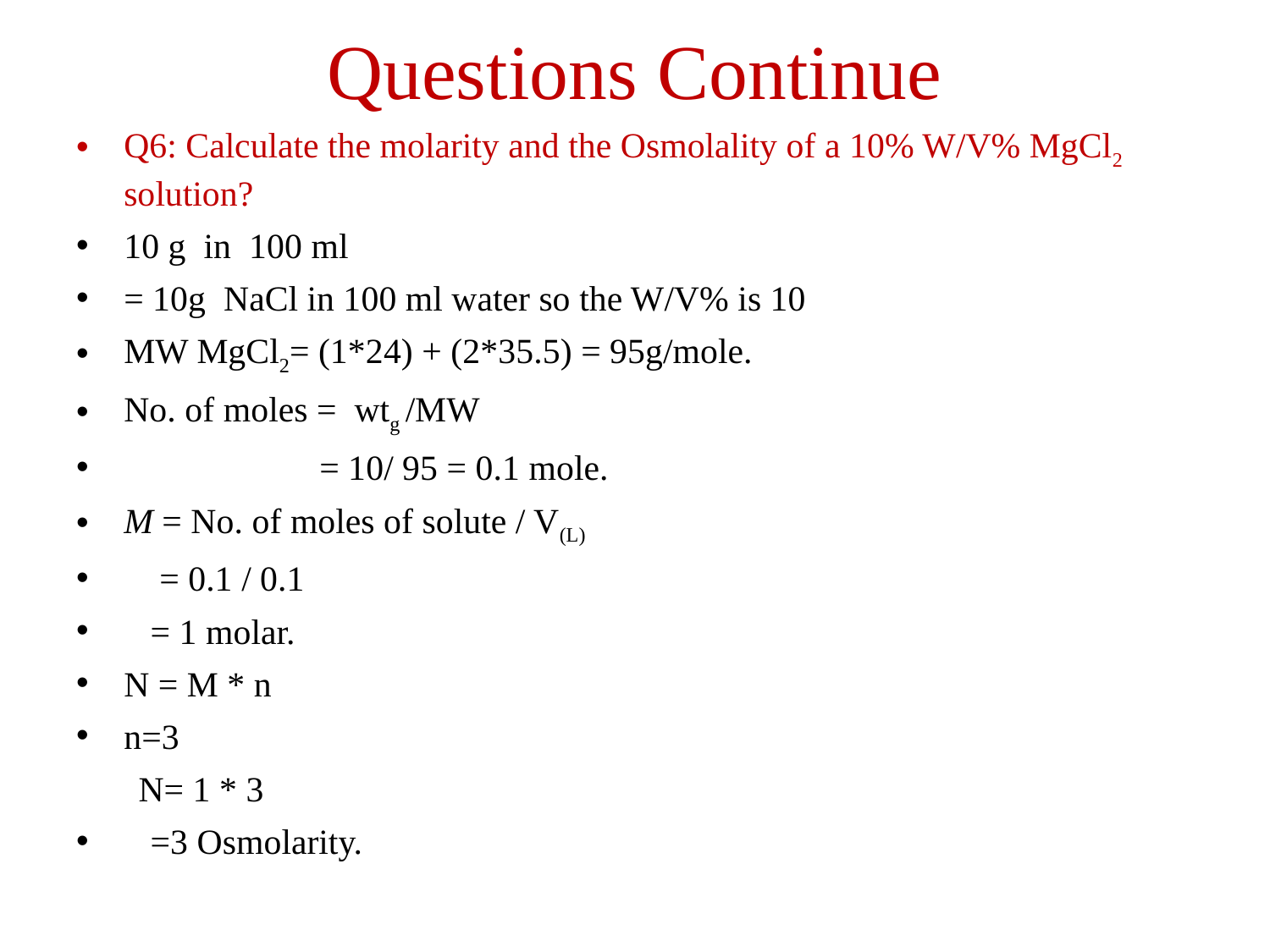

# Questions Continue
Q6: Calculate the molarity and the Osmolality of a 10% W/V% MgCl2 solution?
10 g  in  100 ml
= 10g  NaCl in 100 ml water so the W/V% is 10
MW MgCl2= (1*24) + (2*35.5) = 95g/mole.
No. of moles =  wtg /MW
                      = 10/ 95 = 0.1 mole.
M = No. of moles of solute / V(L)
    = 0.1 / 0.1
   = 1 molar.
N = M * n
n=3
       N= 1 * 3
   =3 Osmolarity.